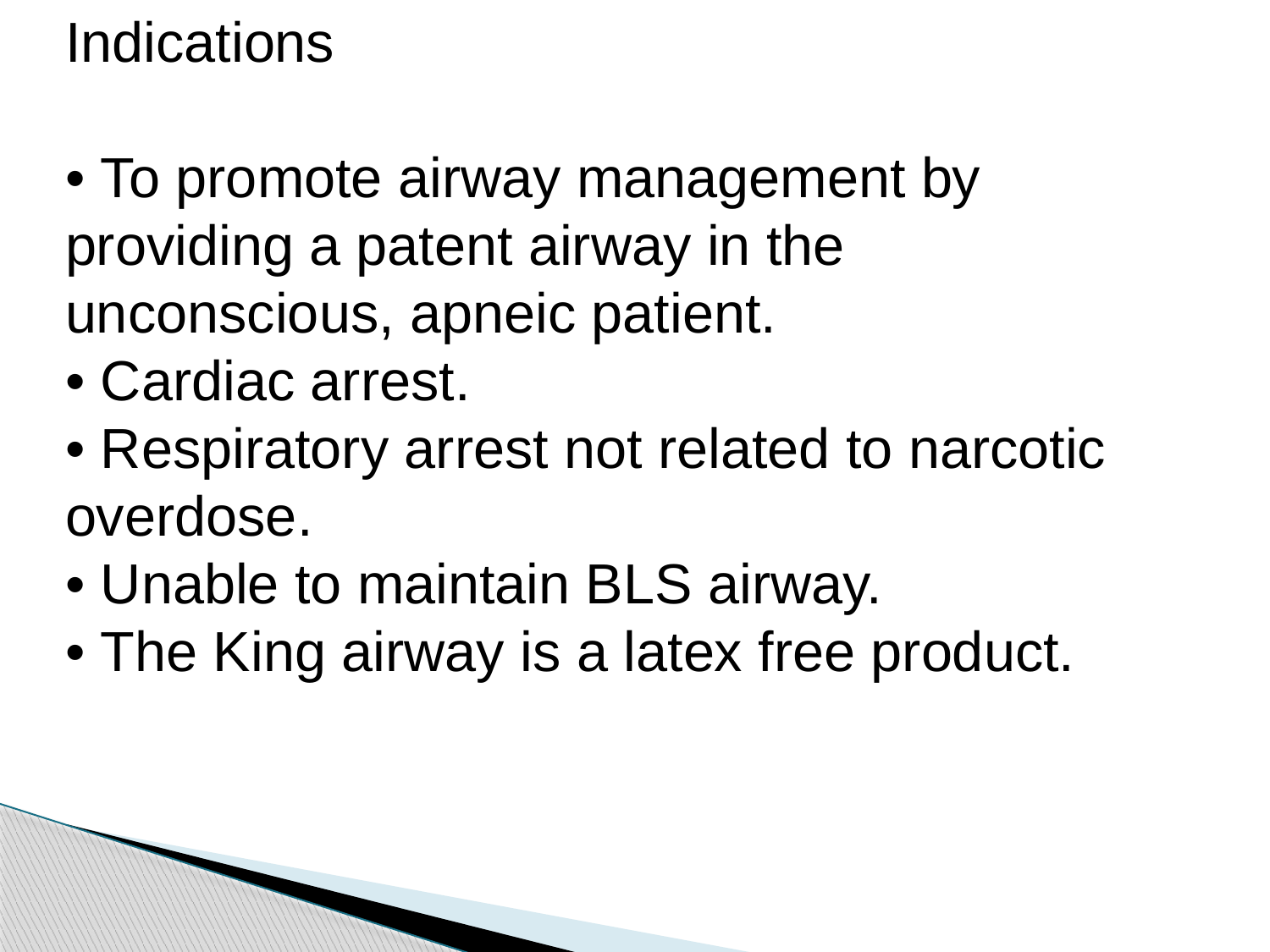

Indications

• To promote airway management by
providing a patent airway in the
unconscious, apneic patient.
• Cardiac arrest.
• Respiratory arrest not related to narcotic
overdose.
• Unable to maintain BLS airway.
• The King airway is a latex free product.